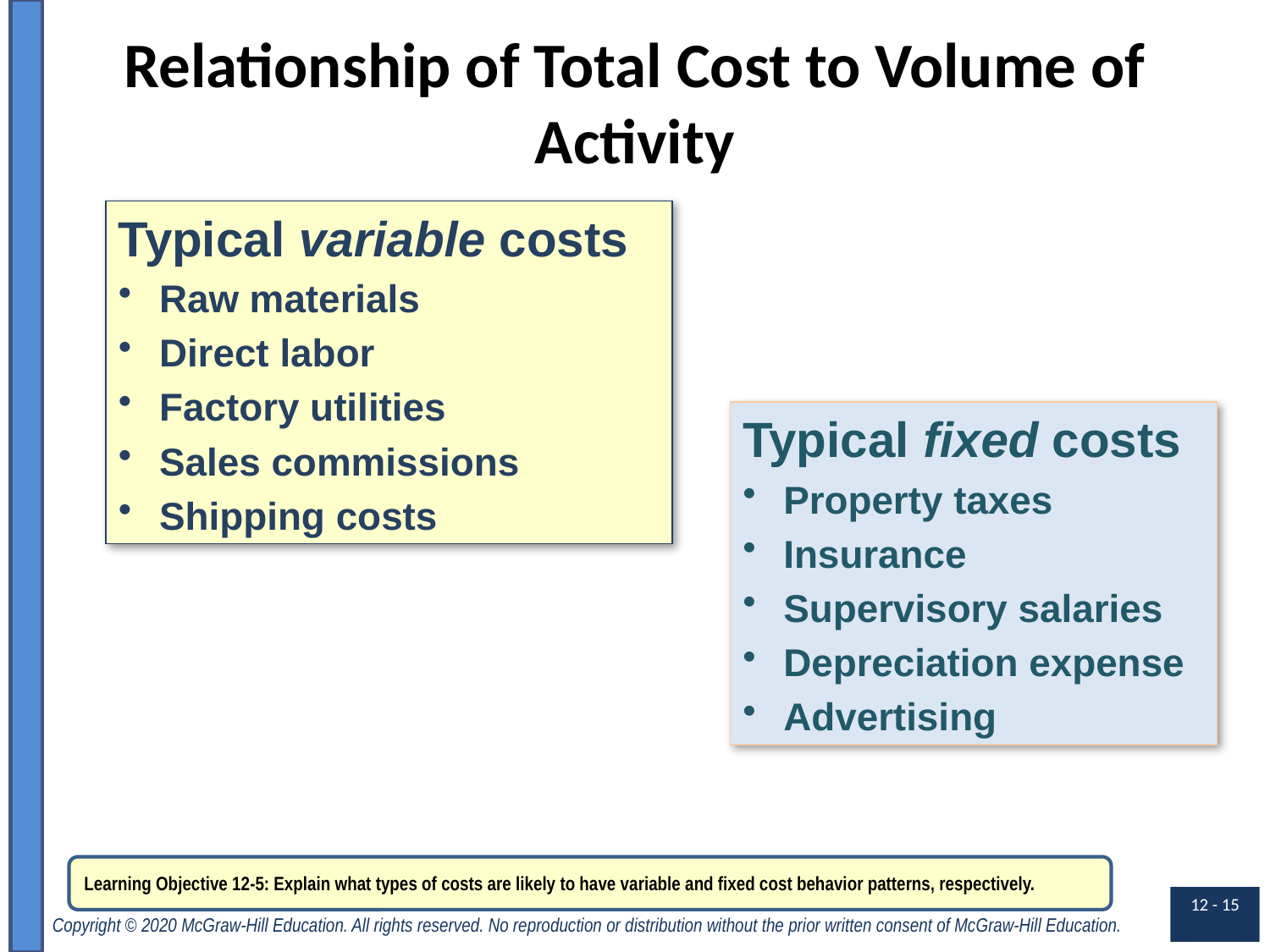

# Relationship of Total Cost to Volume of Activity
Typical variable costs
 Raw materials
 Direct labor
 Factory utilities
 Sales commissions
 Shipping costs
Typical fixed costs
 Property taxes
 Insurance
 Supervisory salaries
 Depreciation expense
 Advertising
Learning Objective 12-5: Explain what types of costs are likely to have variable and fixed cost behavior patterns, respectively.